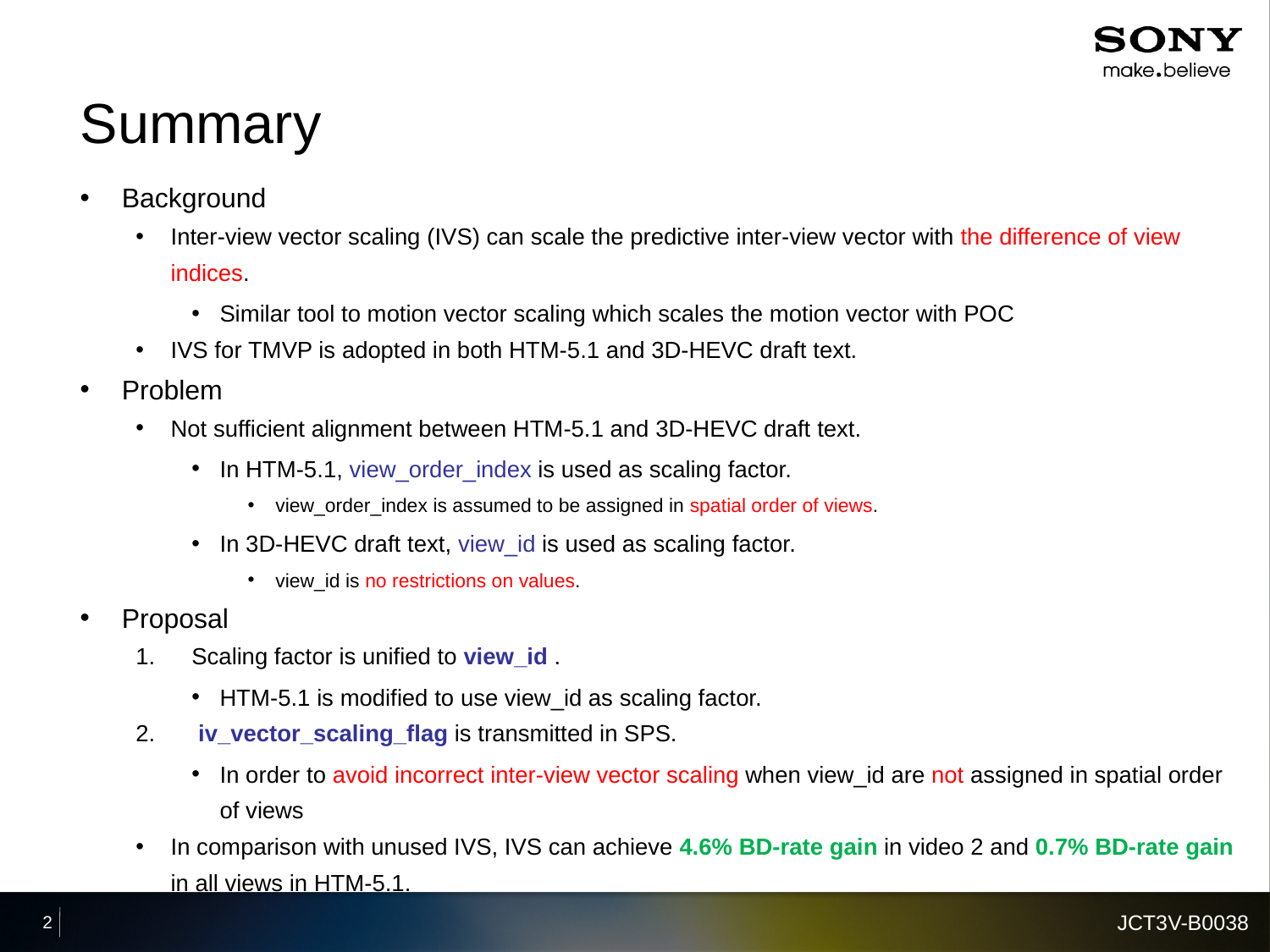

# Summary
Background
Inter-view vector scaling (IVS) can scale the predictive inter-view vector with the difference of view indices.
Similar tool to motion vector scaling which scales the motion vector with POC
IVS for TMVP is adopted in both HTM-5.1 and 3D-HEVC draft text.
Problem
Not sufficient alignment between HTM-5.1 and 3D-HEVC draft text.
In HTM-5.1, view_order_index is used as scaling factor.
view_order_index is assumed to be assigned in spatial order of views.
In 3D-HEVC draft text, view_id is used as scaling factor.
view_id is no restrictions on values.
Proposal
Scaling factor is unified to view_id .
HTM-5.1 is modified to use view_id as scaling factor.
 iv_vector_scaling_flag is transmitted in SPS.
In order to avoid incorrect inter-view vector scaling when view_id are not assigned in spatial order of views
In comparison with unused IVS, IVS can achieve 4.6% BD-rate gain in video 2 and 0.7% BD-rate gain in all views in HTM-5.1.

JCT3V-B0038
2